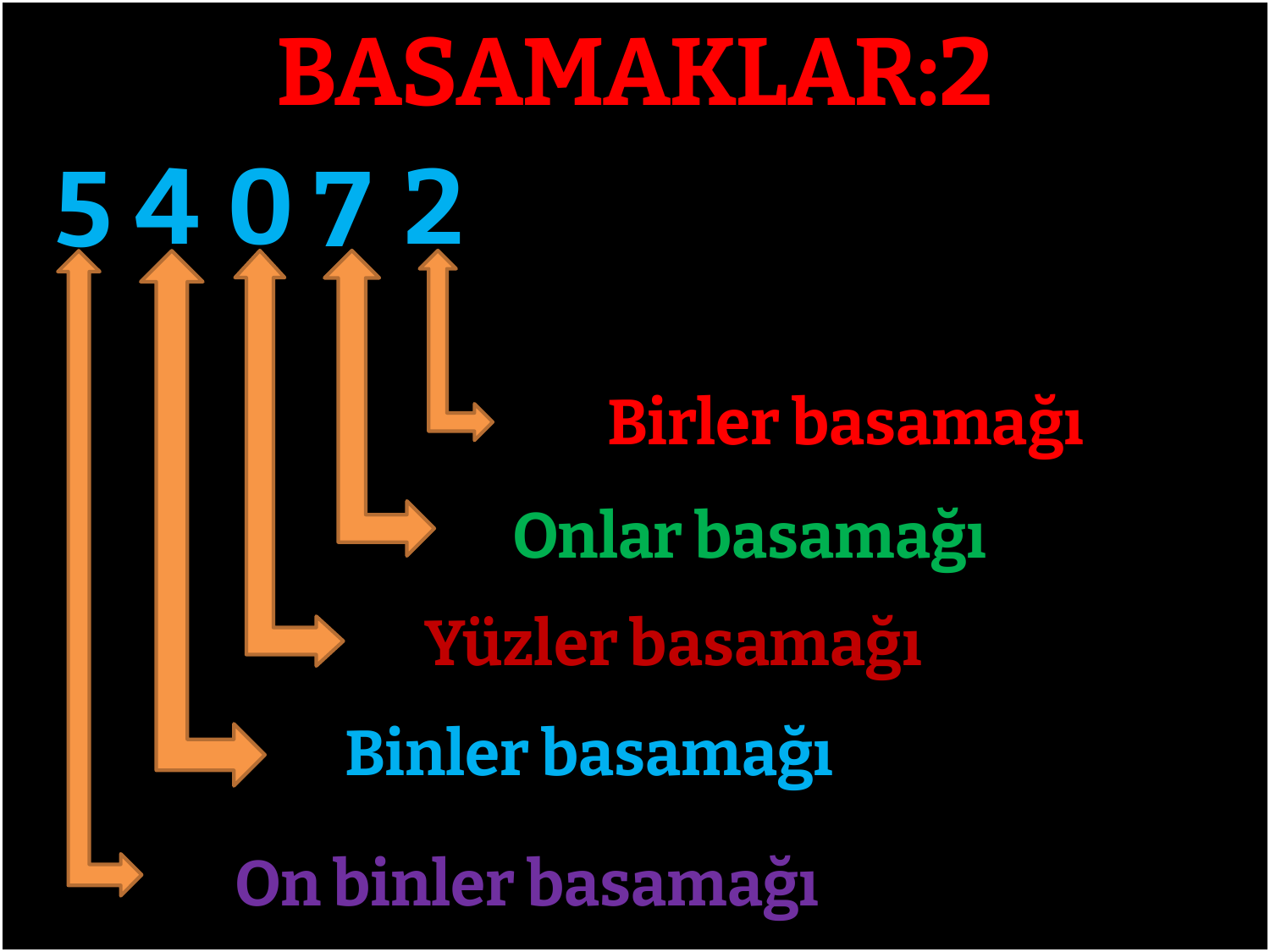

BASAMAKLAR:2
2
4
0
5
7
#

Birler basamağı

Onlar basamağı

Yüzler basamağı
Binler basamağı
On binler basamağı